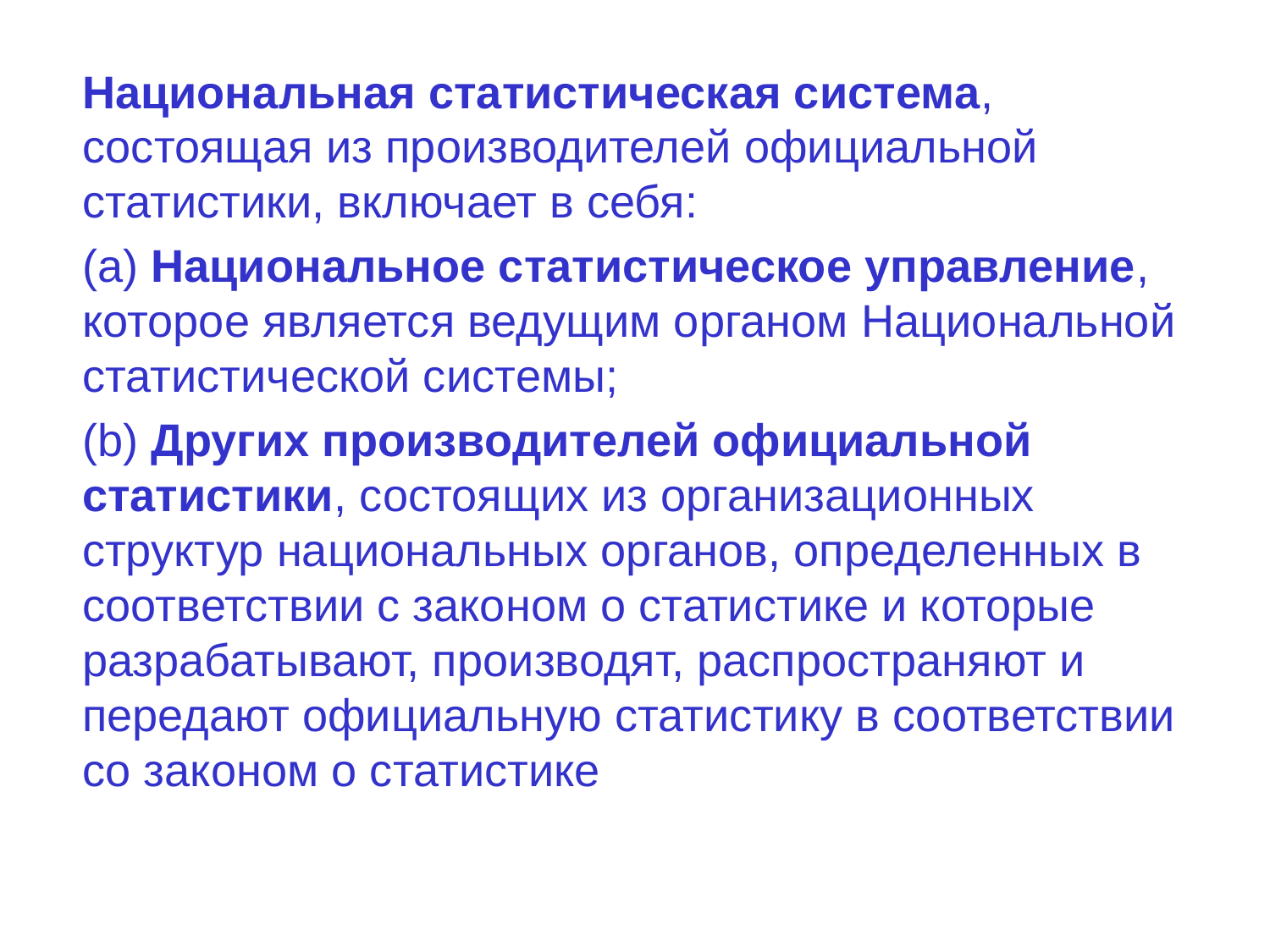

Национальная статистическая система, состоящая из производителей официальной статистики, включает в себя:
(а) Национальное статистическое управление, которое является ведущим органом Национальной статистической системы;
(b) Других производителей официальной статистики, состоящих из организационных структур национальных органов, определенных в соответствии с законом о статистике и которые разрабатывают, производят, распространяют и передают официальную статистику в соответствии со законом о статистике